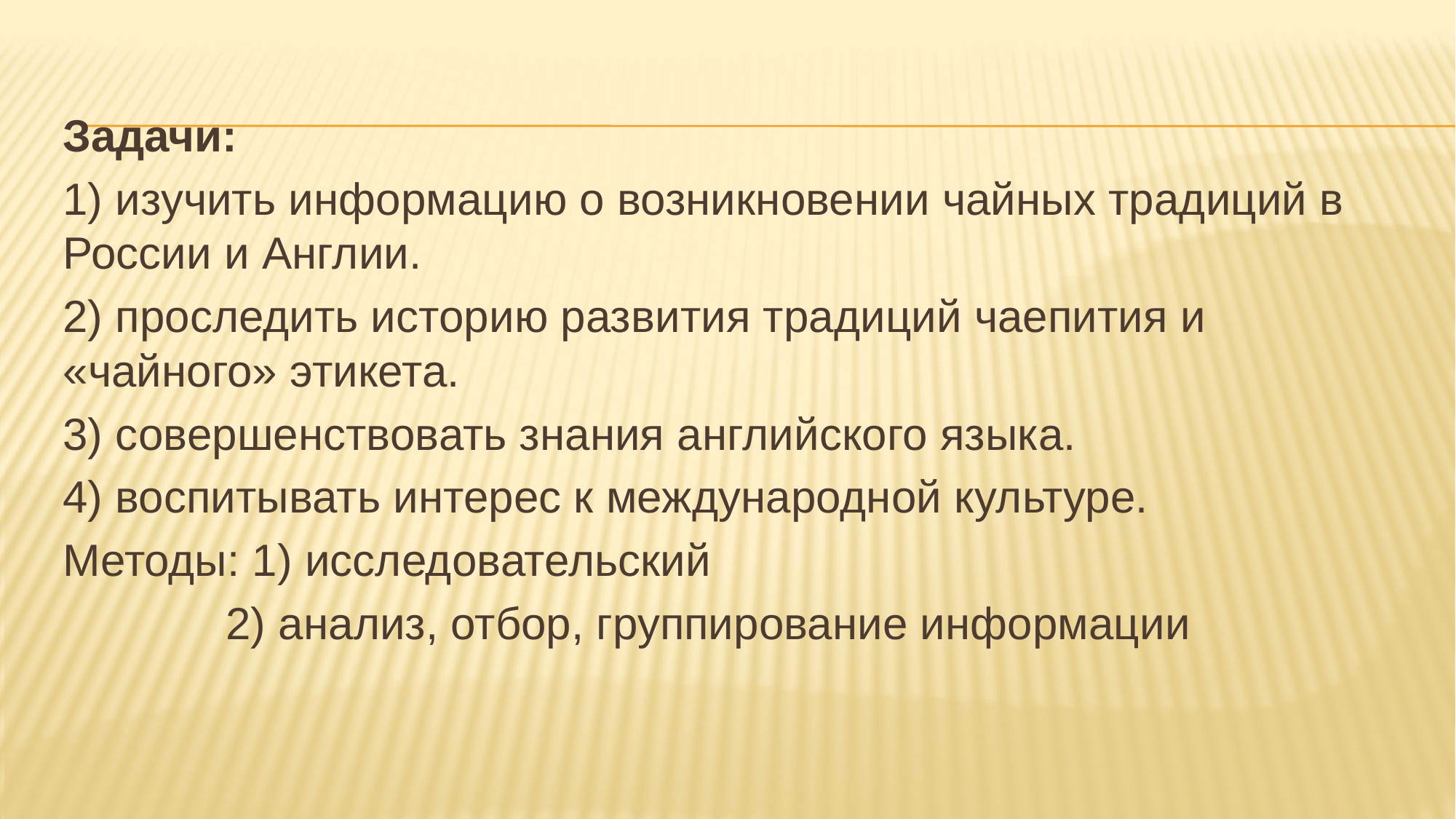

Задачи:
   1) изучить информацию о возникновении чайных традиций в России и Англии.
   2) проследить историю развития традиций чаепития и «чайного» этикета.
   3) совершенствовать знания английского языка.
   4) воспитывать интерес к международной культуре.
   Методы: 1) исследовательский
                2) анализ, отбор, группирование информации

#